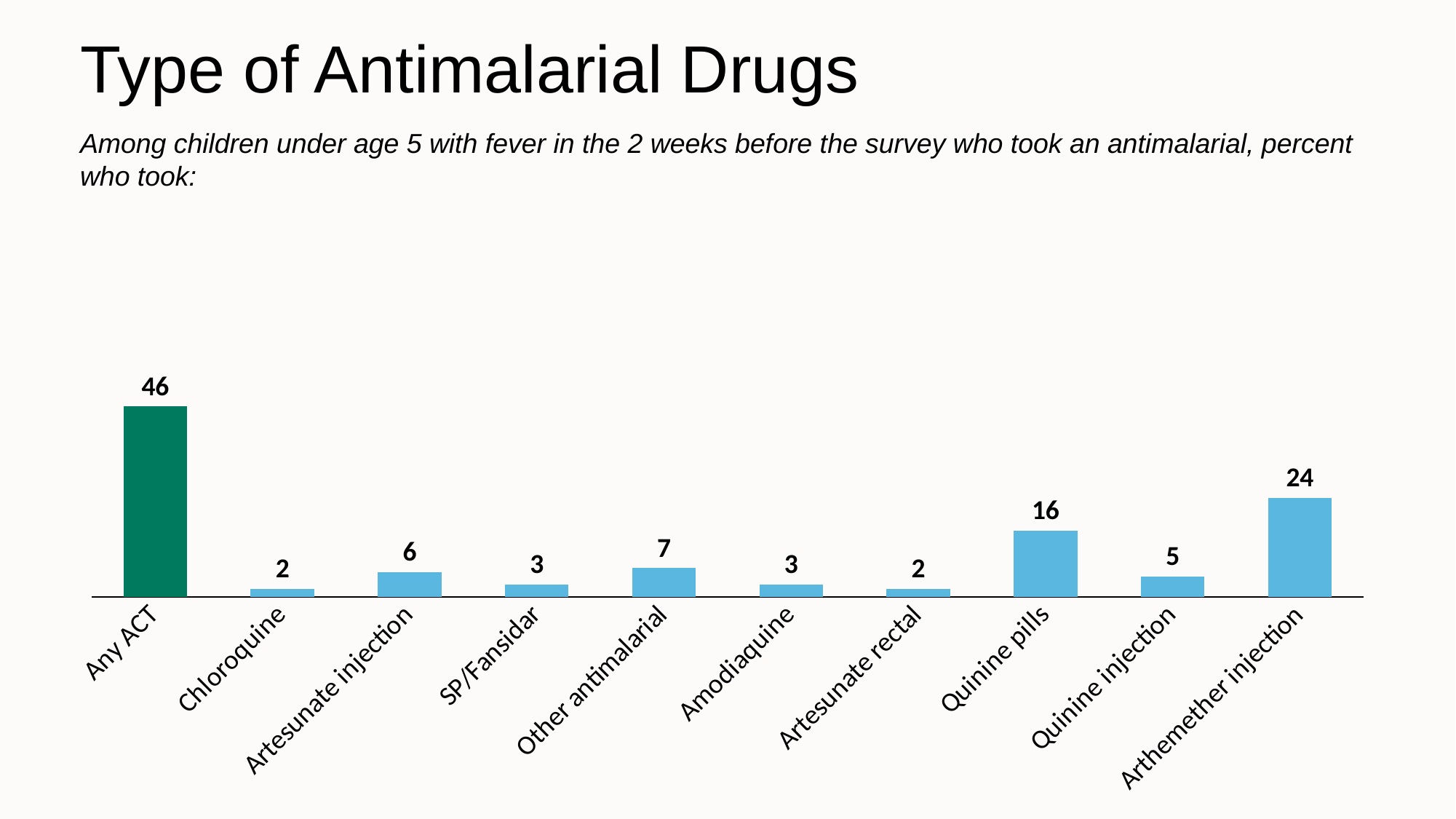

# Type of Antimalarial Drugs
Among children under age 5 with fever in the 2 weeks before the survey who took an antimalarial, percent who took:

### Chart

| Category | Series 1 |
|---|---|
| Any ACT | 46.0 |
| Chloroquine | 2.0 |
| Artesunate injection | 6.0 |
| SP/Fansidar | 3.0 |
| Other antimalarial | 7.0 |
| Amodiaquine | 3.0 |
| Artesunate rectal | 2.0 |
| Quinine pills | 16.0 |
| Quinine injection | 5.0 |
| Arthemether injection | 24.0 |